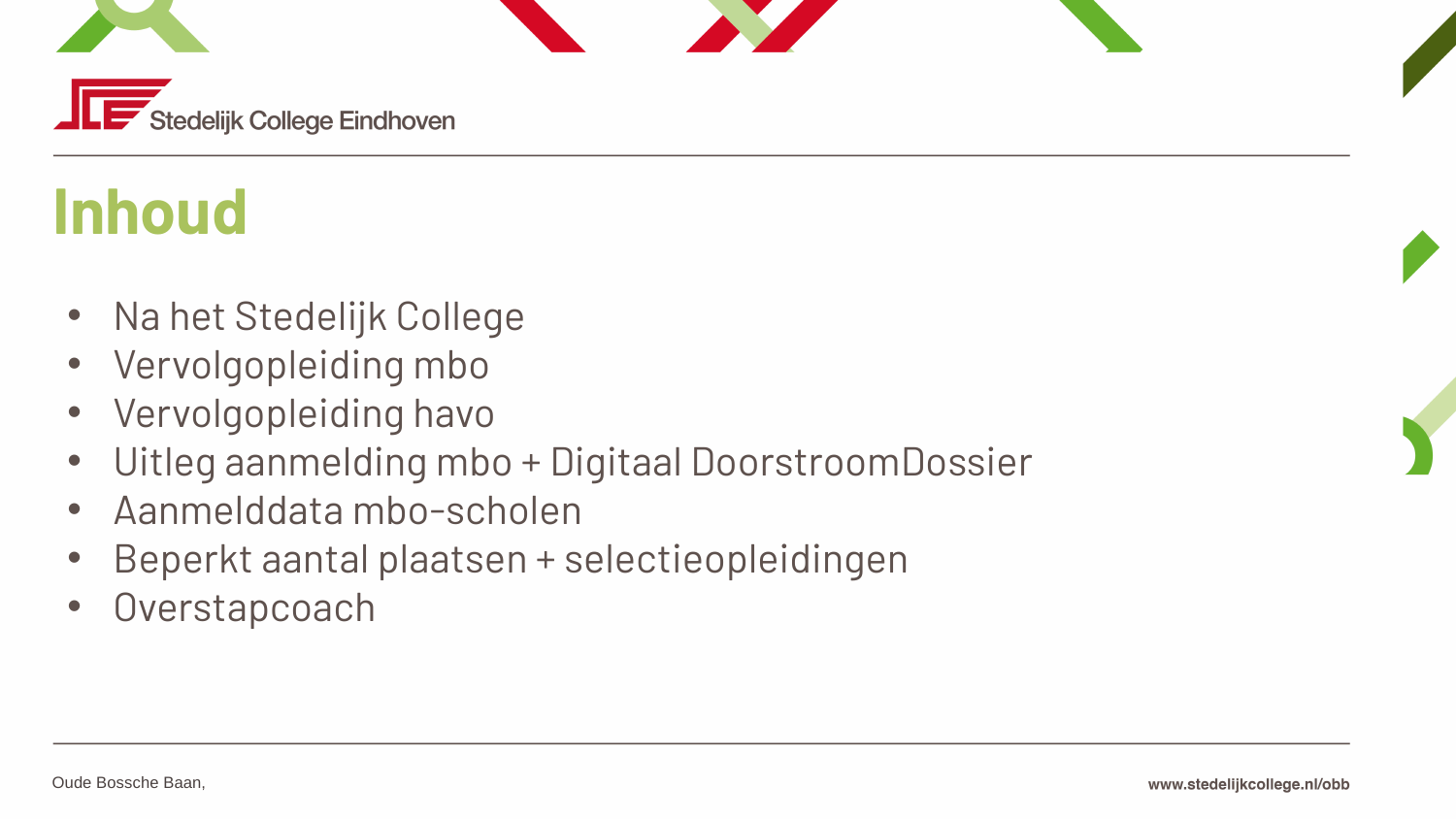

# Inhoud

Na het Stedelijk College
Vervolgopleiding mbo
Vervolgopleiding havo
Uitleg aanmelding mbo + Digitaal DoorstroomDossier
Aanmelddata mbo-scholen
Beperkt aantal plaatsen + selectieopleidingen
Overstapcoach